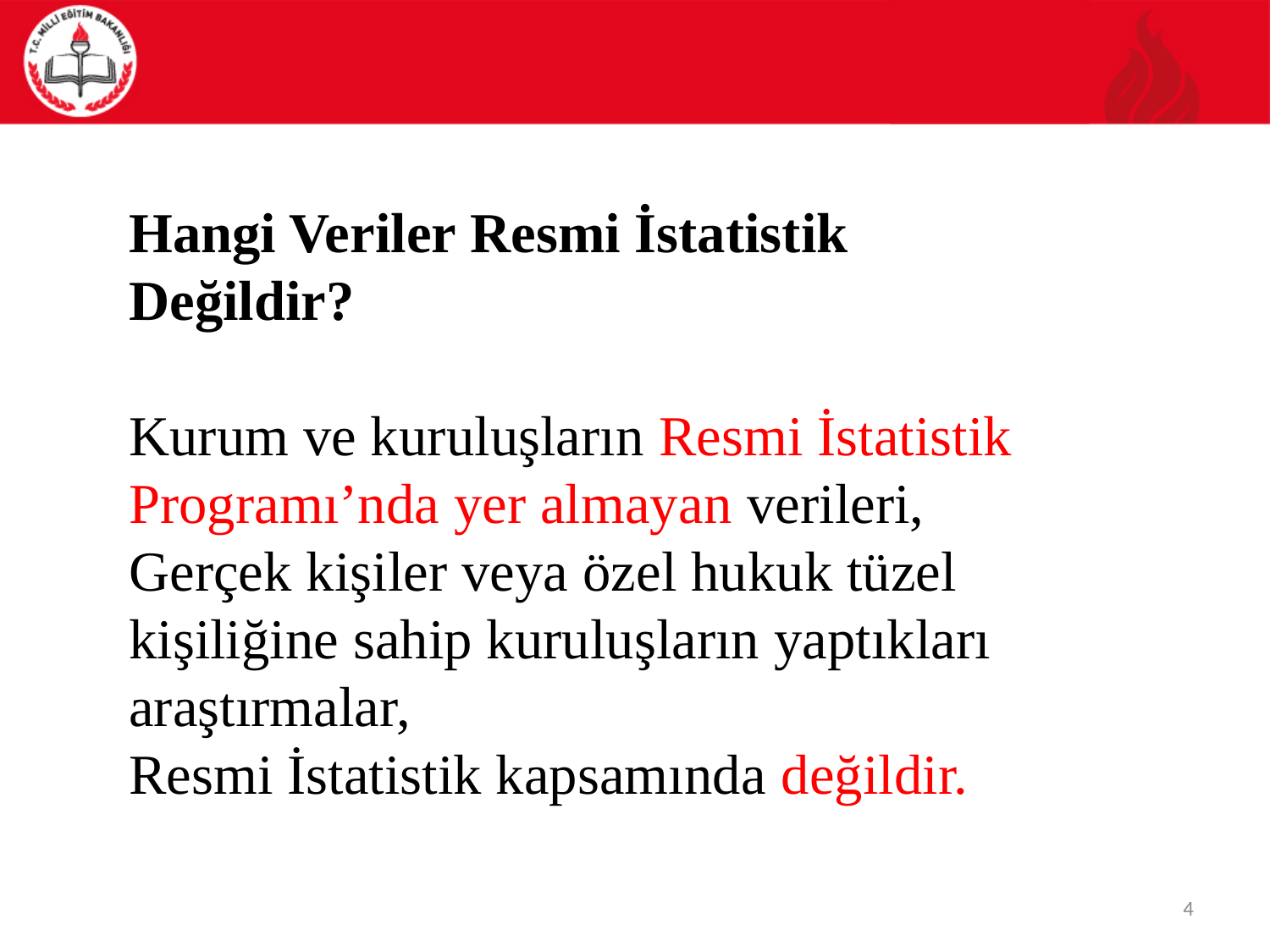

Hangi Veriler Resmi İstatistik Değildir?

Kurum ve kuruluşların Resmi İstatistik  Programı’nda yer almayan verileri,
Gerçek kişiler veya özel hukuk tüzel kişiliğine sahip kuruluşların yaptıkları araştırmalar,
Resmi İstatistik kapsamında değildir.

4